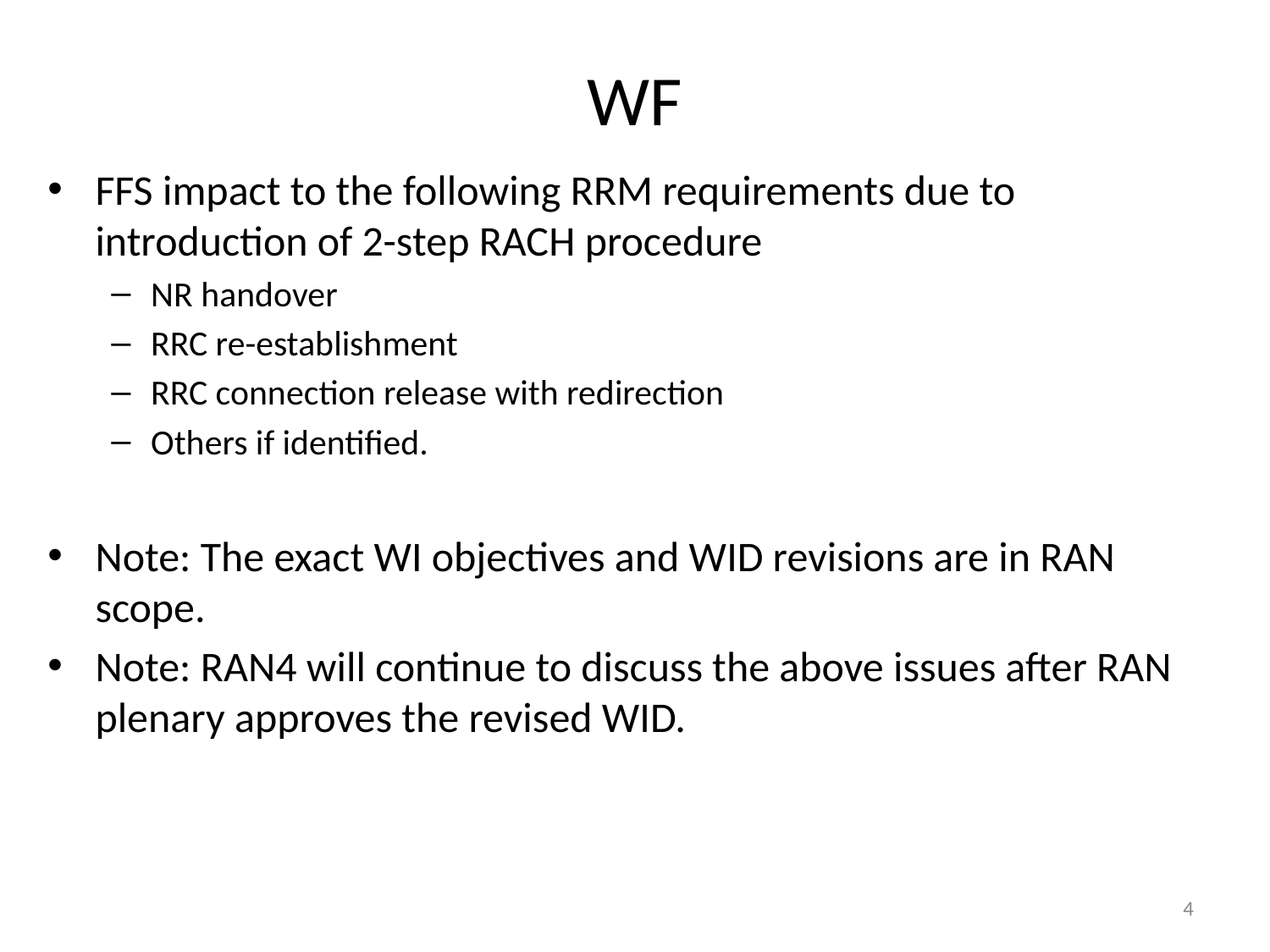

# WF
FFS impact to the following RRM requirements due to introduction of 2-step RACH procedure
NR handover
RRC re-establishment
RRC connection release with redirection
Others if identified.

Note: The exact WI objectives and WID revisions are in RAN scope.
Note: RAN4 will continue to discuss the above issues after RAN plenary approves the revised WID.

4